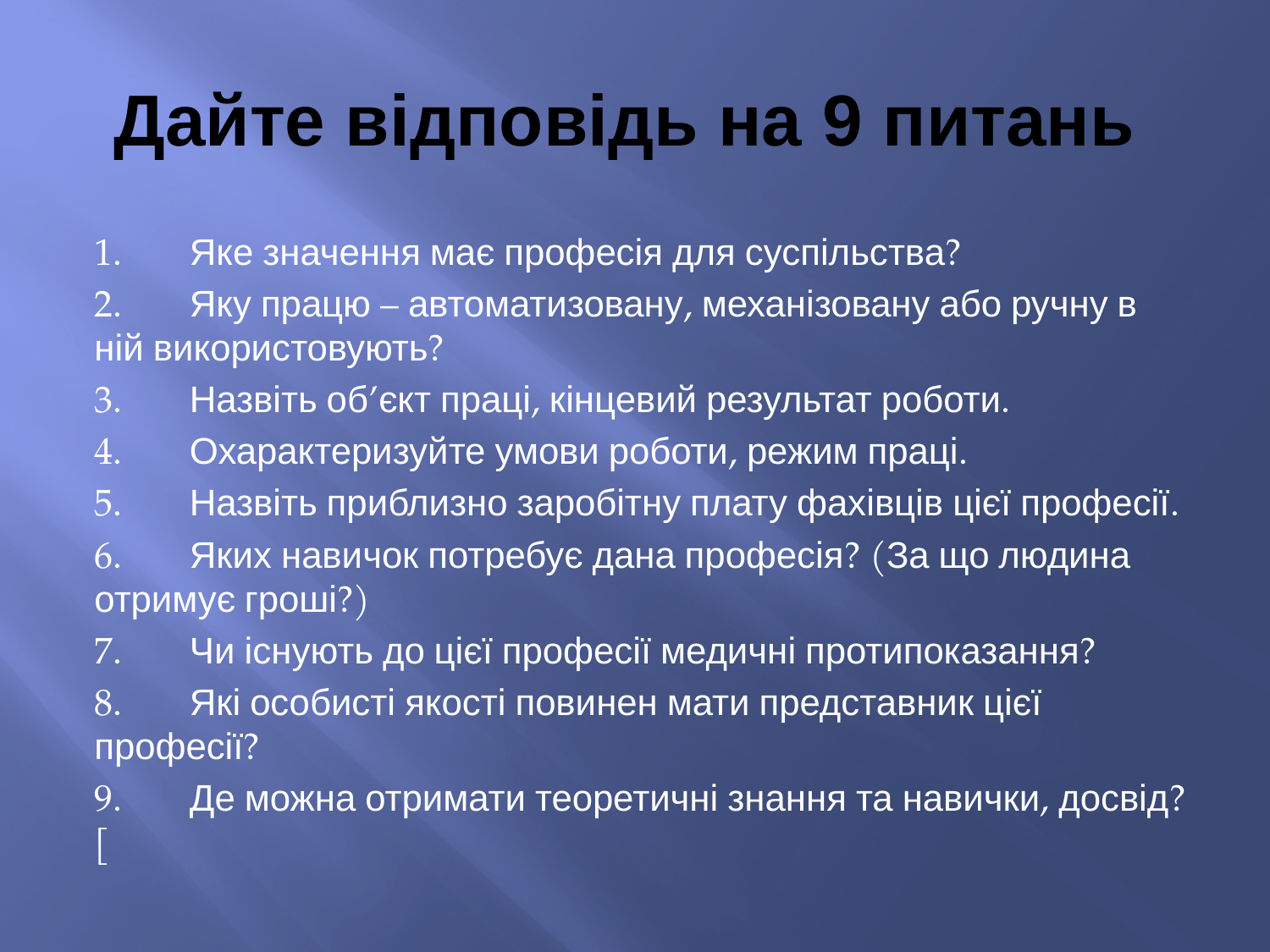

# Дайте відповідь на 9 питань
1.	Яке значення має професія для суспільства?
2.	Яку працю – автоматизовану, механізовану або ручну в ній використовують?
3.	Назвіть об’єкт праці, кінцевий результат роботи.
4.	Охарактеризуйте умови роботи, режим праці.
5.	Назвіть приблизно заробітну плату фахівців цієї професії.
6.	Яких навичок потребує дана професія? (За що людина    отримує гроші?)
7.	Чи існують до цієї професії медичні протипоказання?
8.	Які особисті якості повинен мати представник цієї професії?
9.	Де можна отримати теоретичні знання та навички, досвід?[